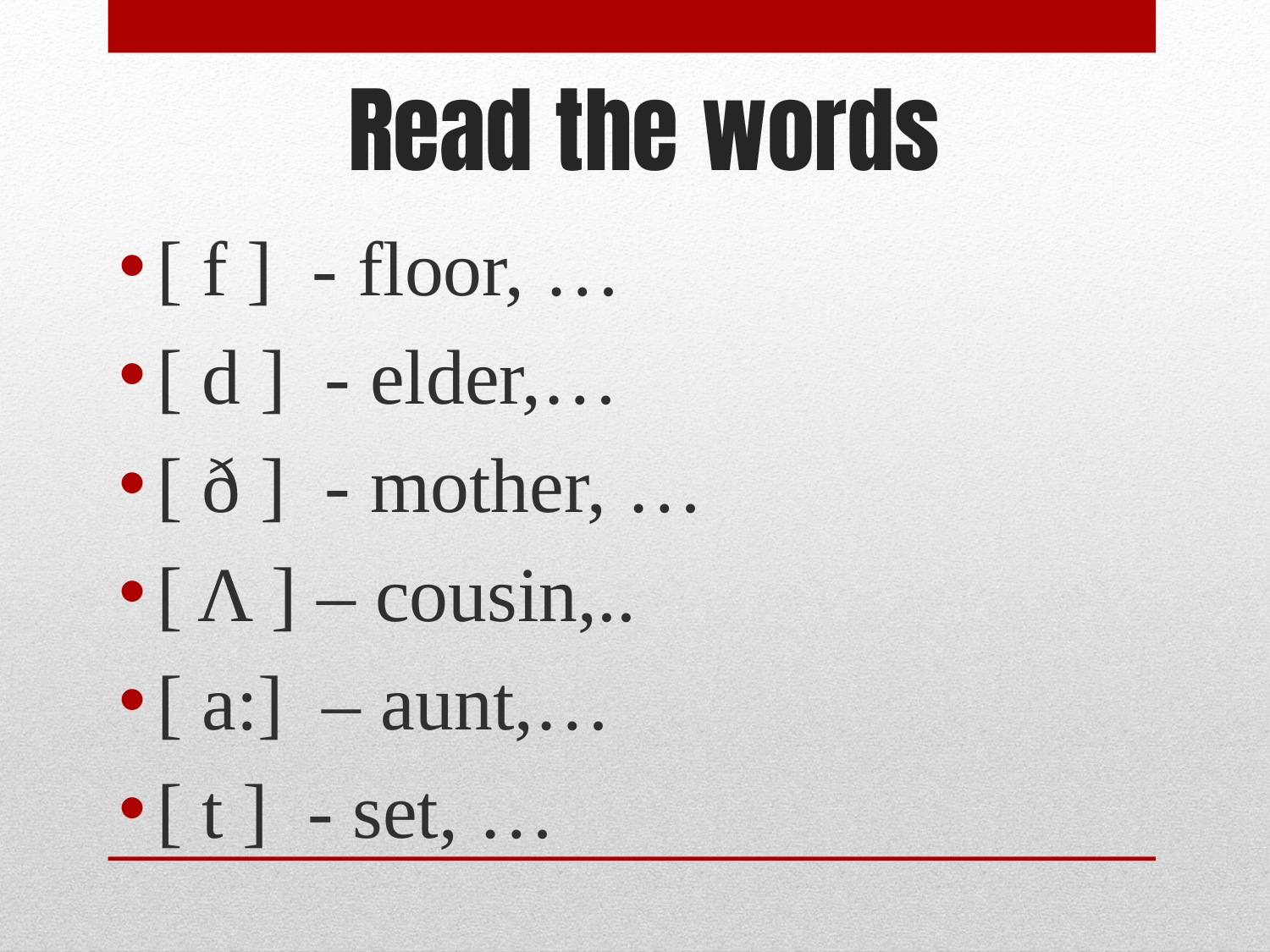

# Read the words
[ f ]  - floor, …
[ d ]  - elder,…
[ ð ]  - mother, …
[ Λ ] – cousin,..
[ a:]  – aunt,…
[ t ]  - set, …